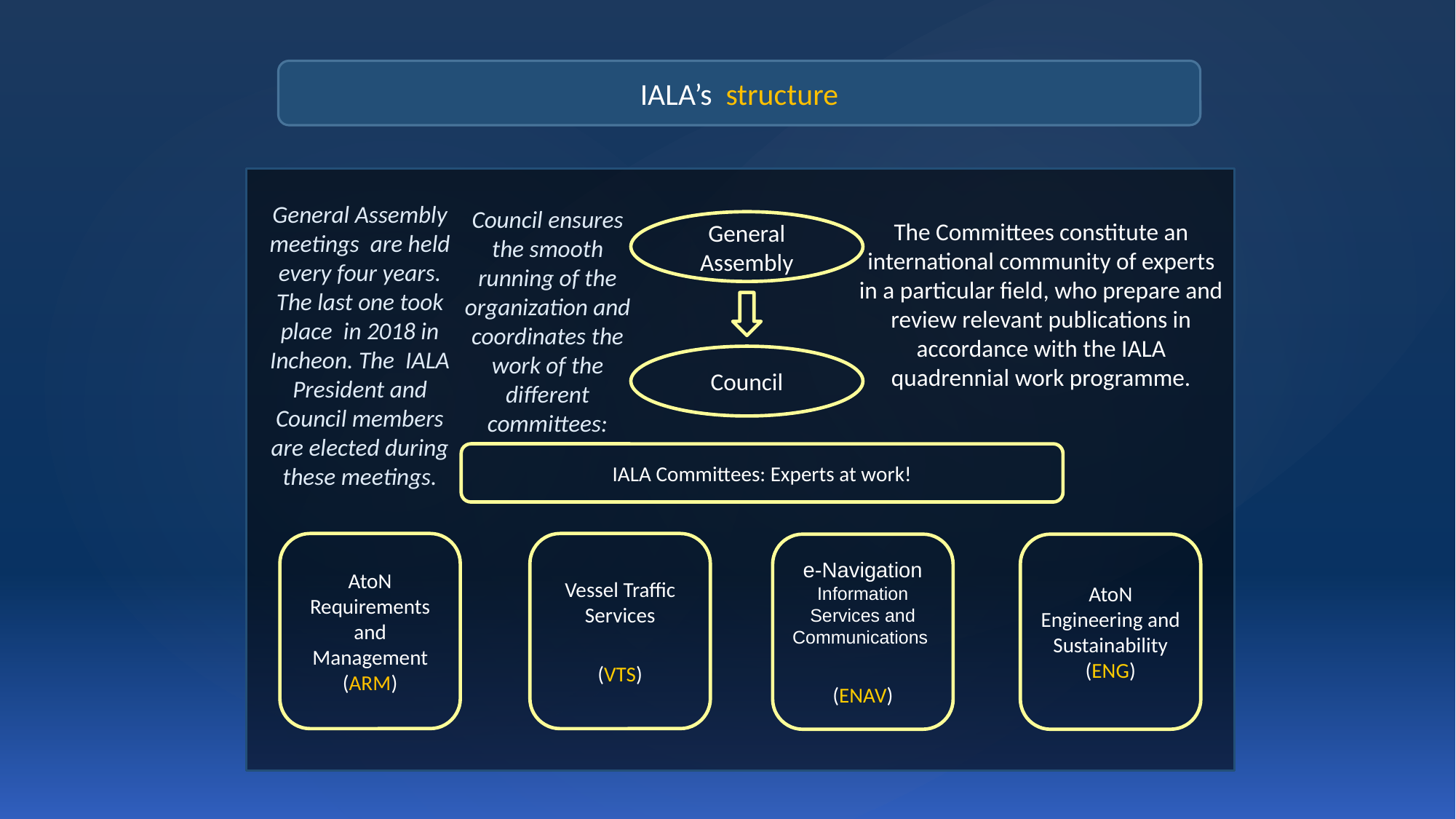

IALA’s  structure

General Assembly meetings  are held every four years. The last one took place  in 2018 in Incheon. The  IALA President and Council members are elected during these meetings.
Council ensures the smooth running of the organization and coordinates the work of the different committees:
The Committees constitute an international community of experts in a particular field, who prepare and review relevant publications in accordance with the IALA quadrennial work programme.
General Assembly

Council
IALA Committees: Experts at work!
AtoN Requirements and Management (ARM)
Vessel Traffic Services

(VTS)
e-Navigation Information Services and Communications

(ENAV)
AtoN Engineering and Sustainability (ENG)